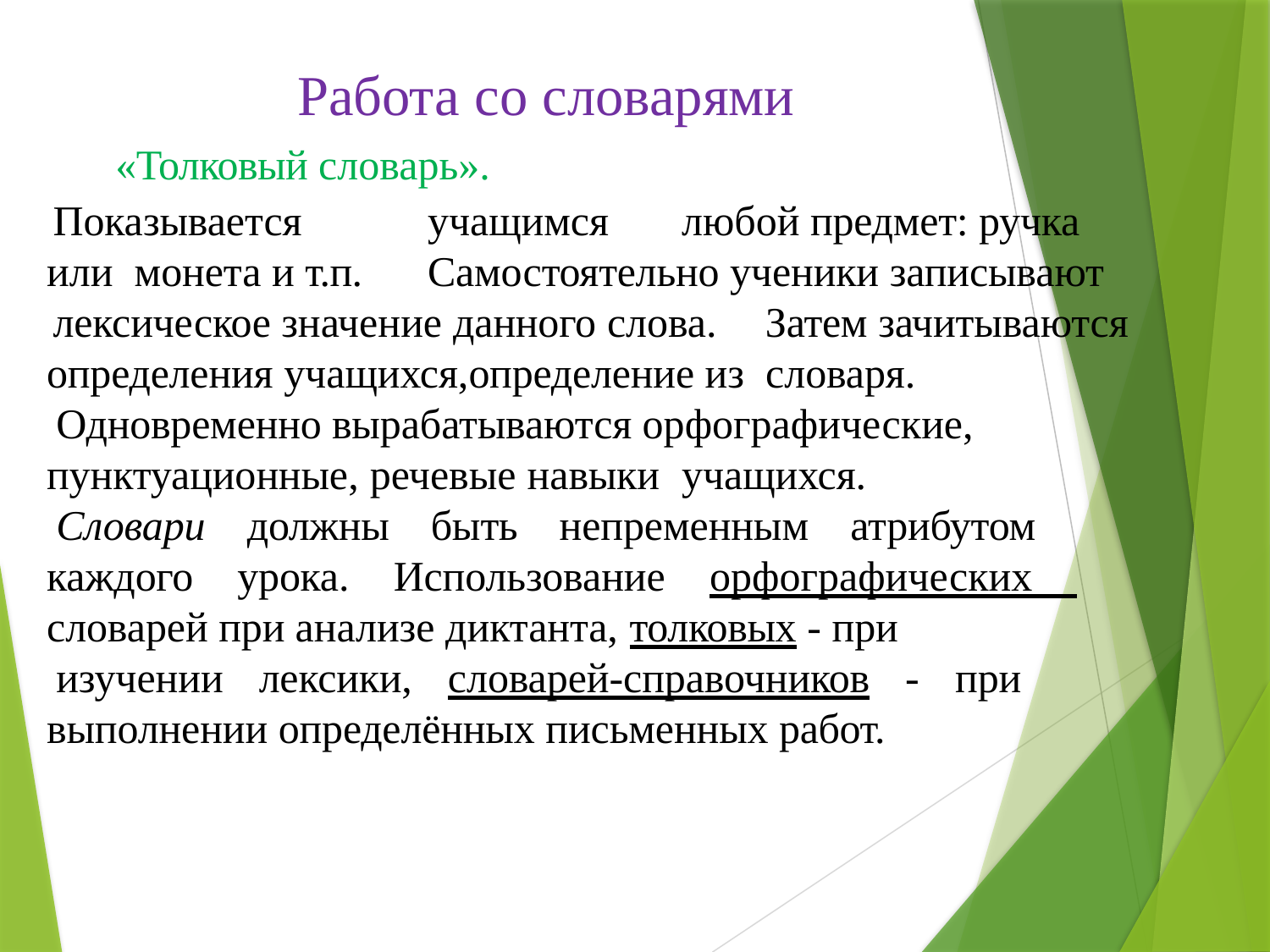

# Работа со словарями
«Толковый словарь».
Показывается	учащимся	любой предмет: ручка или  монета и т.п.	Самостоятельно ученики записывают
лексическое значение данного слова.	Затем зачитываются определения учащихся,определение из  словаря.
Одновременно вырабатываются орфографические,  пунктуационные, речевые навыки	учащихся.
Словари должны быть непременным атрибутом  каждого урока. Использование орфографических  словарей при анализе диктанта, толковых - при
изучении лексики, словарей-справочников - при  выполнении определённых письменных работ.